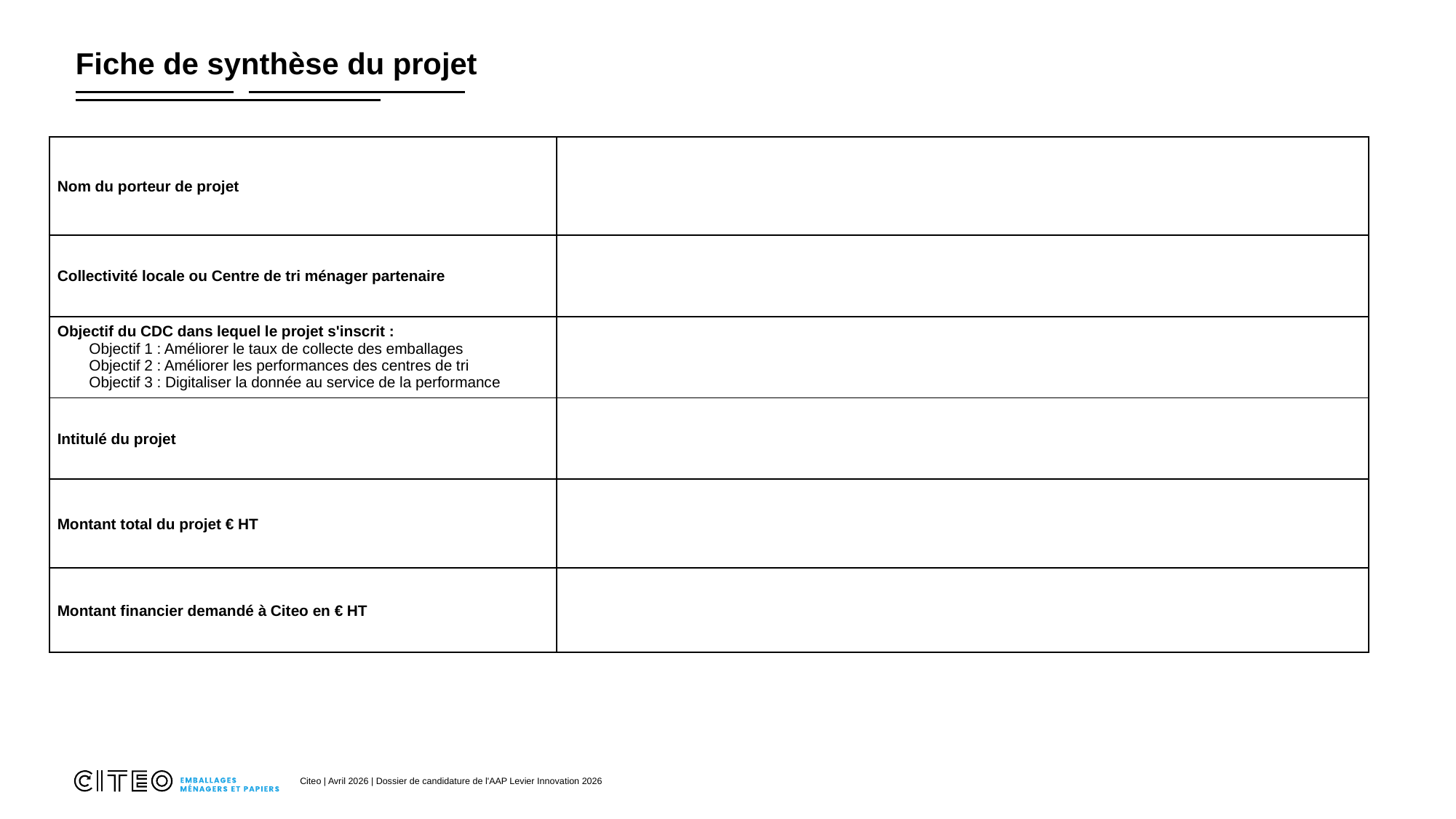

# Fiche de synthèse du projet
| Nom du porteur de projet |  |
| --- | --- |
| Collectivité locale ou Centre de tri ménager partenaire |  |
| Objectif du CDC dans lequel le projet s'inscrit : Objectif 1 : Améliorer le taux de collecte des emballages Objectif 2 : Améliorer les performances des centres de tri Objectif 3 : Digitaliser la donnée au service de la performance |  |
| Intitulé du projet |  |
| Montant total du projet € HT |  |
| Montant financier demandé à Citeo en € HT |  |
Citeo | Avril 2026 | Dossier de candidature de l'AAP Levier Innovation 2026